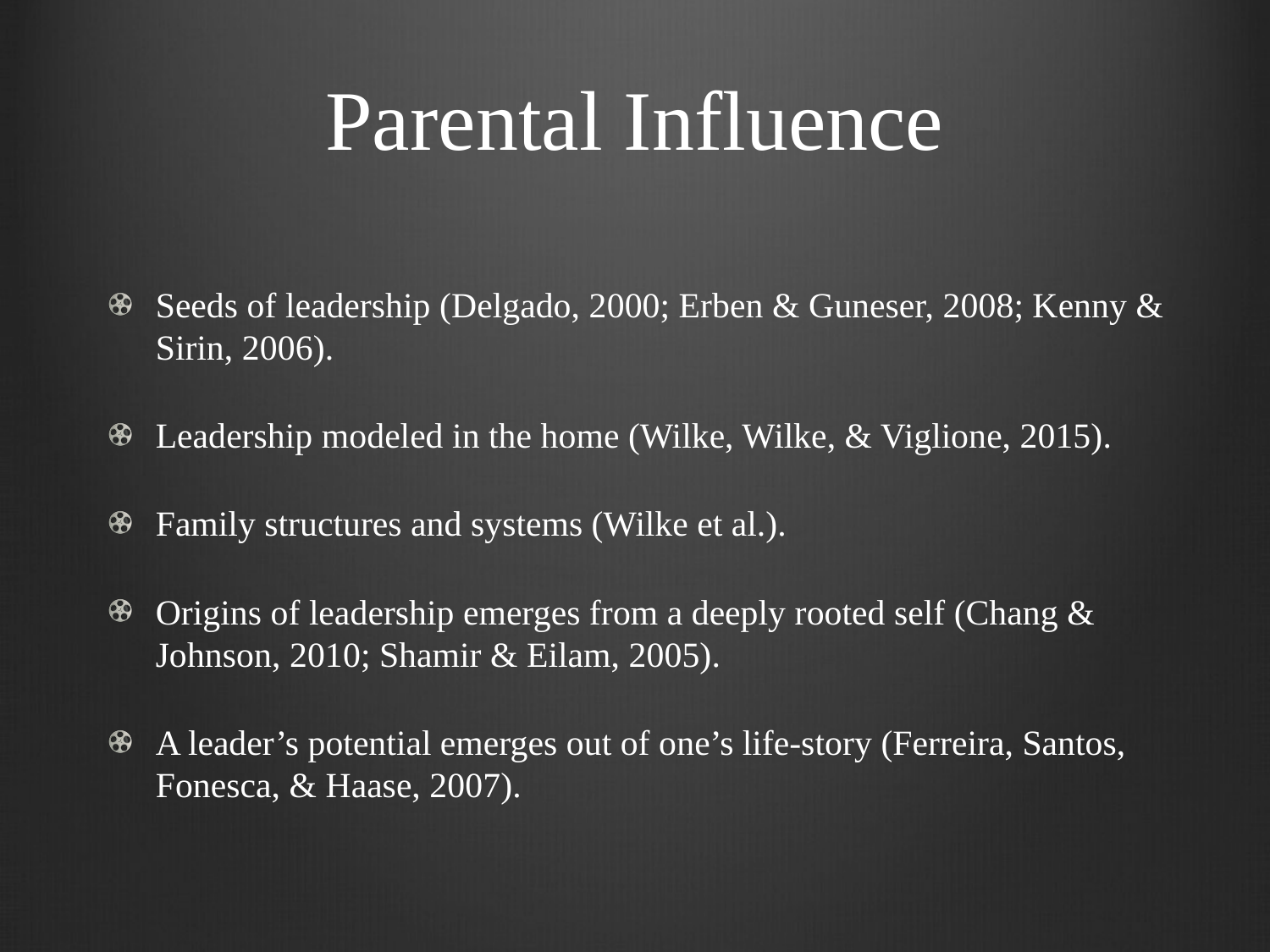

# Parental Influence
Seeds of leadership (Delgado, 2000; Erben & Guneser, 2008; Kenny & Sirin, 2006).
Leadership modeled in the home (Wilke, Wilke, & Viglione, 2015).
Family structures and systems (Wilke et al.).
Origins of leadership emerges from a deeply rooted self (Chang & Johnson, 2010; Shamir & Eilam, 2005).
A leader’s potential emerges out of one’s life-story (Ferreira, Santos, Fonesca, & Haase, 2007).